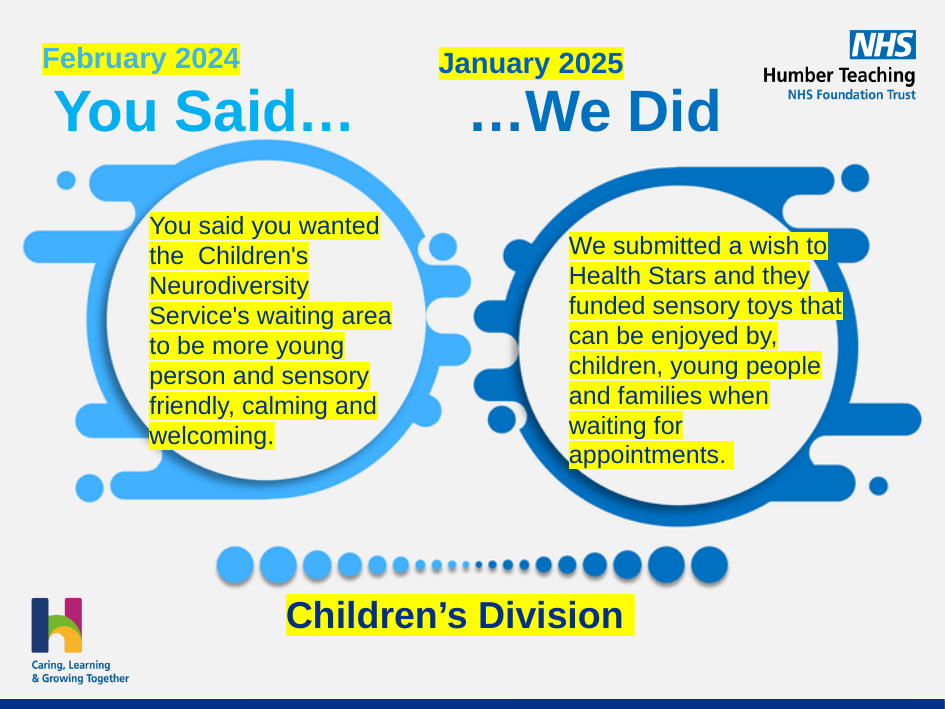

February 2024
January 2025
You said you wanted the  Children's Neurodiversity Service's waiting area to be more young person and sensory friendly, calming and welcoming.
We submitted a wish to Health Stars and they funded sensory toys that can be enjoyed by, children, young people and families when waiting for appointments.
Children’s Division